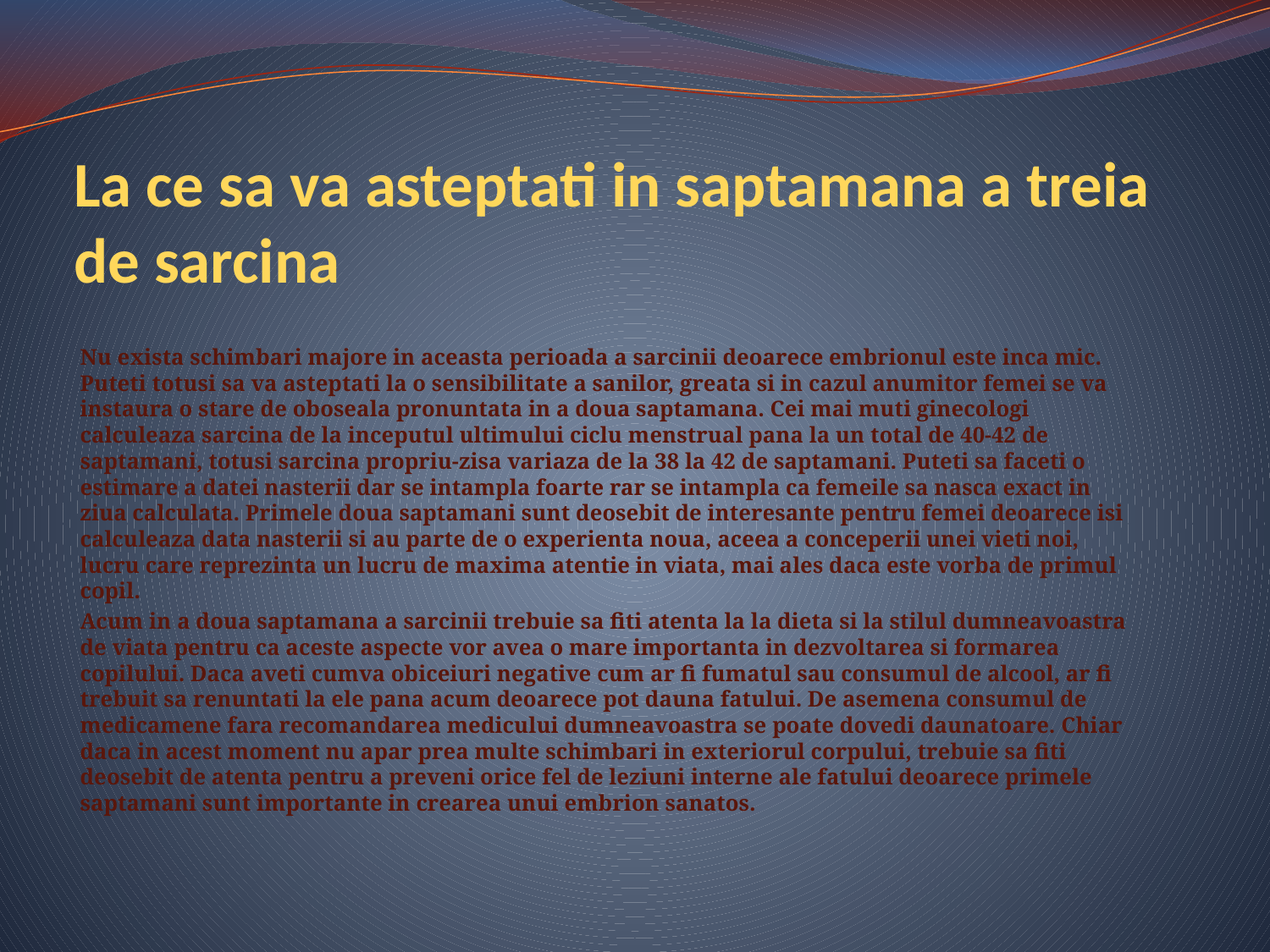

# La ce sa va asteptati in saptamana a treia de sarcina
Nu exista schimbari majore in aceasta perioada a sarcinii deoarece embrionul este inca mic. Puteti totusi sa va asteptati la o sensibilitate a sanilor, greata si in cazul anumitor femei se va instaura o stare de oboseala pronuntata in a doua saptamana. Cei mai muti ginecologi calculeaza sarcina de la inceputul ultimului ciclu menstrual pana la un total de 40-42 de saptamani, totusi sarcina propriu-zisa variaza de la 38 la 42 de saptamani. Puteti sa faceti o estimare a datei nasterii dar se intampla foarte rar se intampla ca femeile sa nasca exact in ziua calculata. Primele doua saptamani sunt deosebit de interesante pentru femei deoarece isi calculeaza data nasterii si au parte de o experienta noua, aceea a conceperii unei vieti noi, lucru care reprezinta un lucru de maxima atentie in viata, mai ales daca este vorba de primul copil.
Acum in a doua saptamana a sarcinii trebuie sa fiti atenta la la dieta si la stilul dumneavoastra de viata pentru ca aceste aspecte vor avea o mare importanta in dezvoltarea si formarea copilului. Daca aveti cumva obiceiuri negative cum ar fi fumatul sau consumul de alcool, ar fi trebuit sa renuntati la ele pana acum deoarece pot dauna fatului. De asemena consumul de medicamene fara recomandarea medicului dumneavoastra se poate dovedi daunatoare. Chiar daca in acest moment nu apar prea multe schimbari in exteriorul corpului, trebuie sa fiti deosebit de atenta pentru a preveni orice fel de leziuni interne ale fatului deoarece primele saptamani sunt importante in crearea unui embrion sanatos.